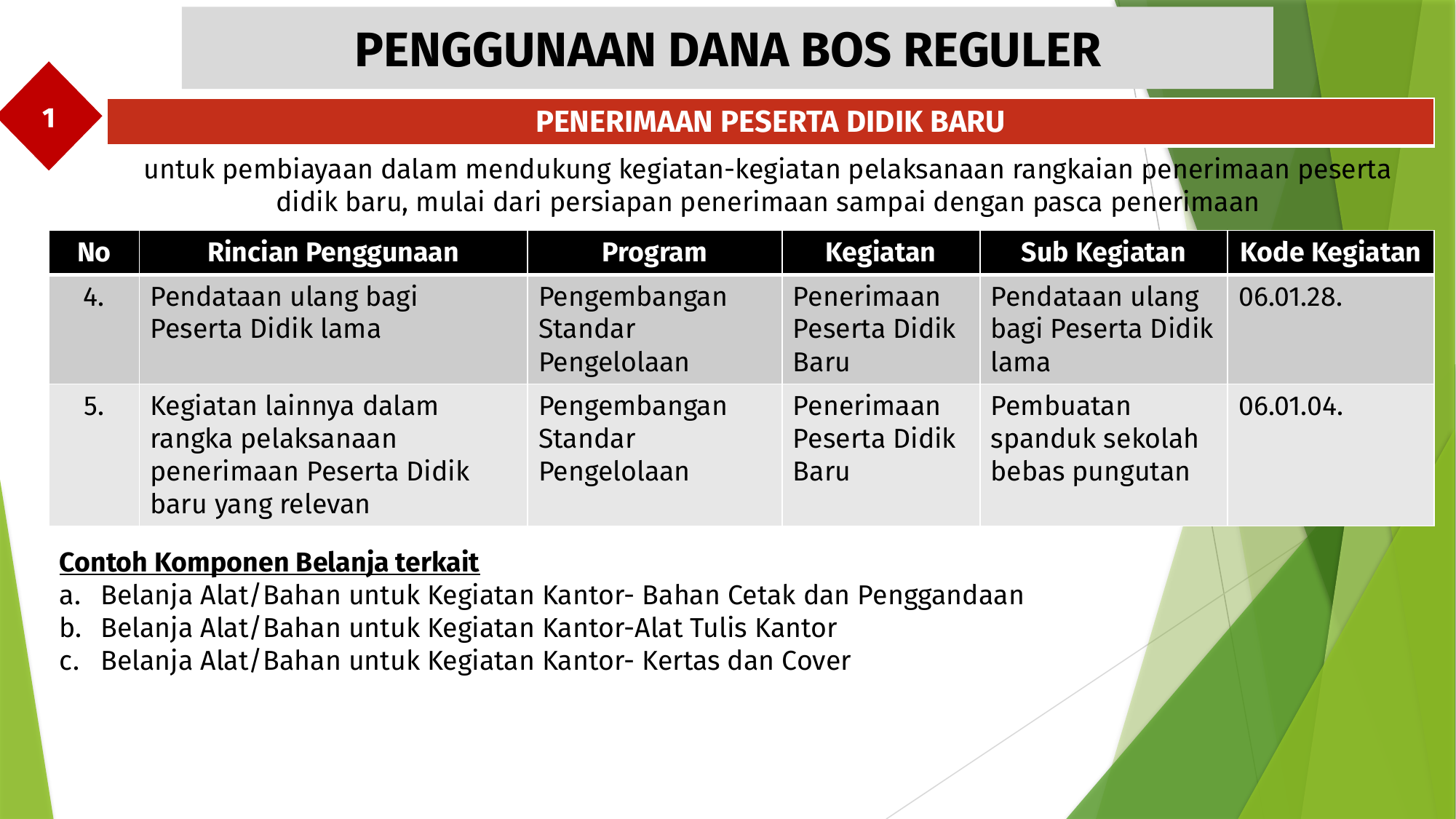

PENGGUNAAN DANA BOS REGULER
1
| PENERIMAAN PESERTA DIDIK BARU |
| --- |
untuk pembiayaan dalam mendukung kegiatan-kegiatan pelaksanaan rangkaian penerimaan peserta didik baru, mulai dari persiapan penerimaan sampai dengan pasca penerimaan
| No | Rincian Penggunaan | Program | Kegiatan | Sub Kegiatan | Kode Kegiatan |
| --- | --- | --- | --- | --- | --- |
| 4. | Pendataan ulang bagi Peserta Didik lama | Pengembangan Standar Pengelolaan | Penerimaan Peserta Didik Baru | Pendataan ulang bagi Peserta Didik lama | 06.01.28. |
| 5. | Kegiatan lainnya dalam rangka pelaksanaan penerimaan Peserta Didik baru yang relevan | Pengembangan Standar Pengelolaan | Penerimaan Peserta Didik Baru | Pembuatan spanduk sekolah bebas pungutan | 06.01.04. |
Contoh Komponen Belanja terkait
Belanja Alat/Bahan untuk Kegiatan Kantor- Bahan Cetak dan Penggandaan
Belanja Alat/Bahan untuk Kegiatan Kantor-Alat Tulis Kantor
Belanja Alat/Bahan untuk Kegiatan Kantor- Kertas dan Cover